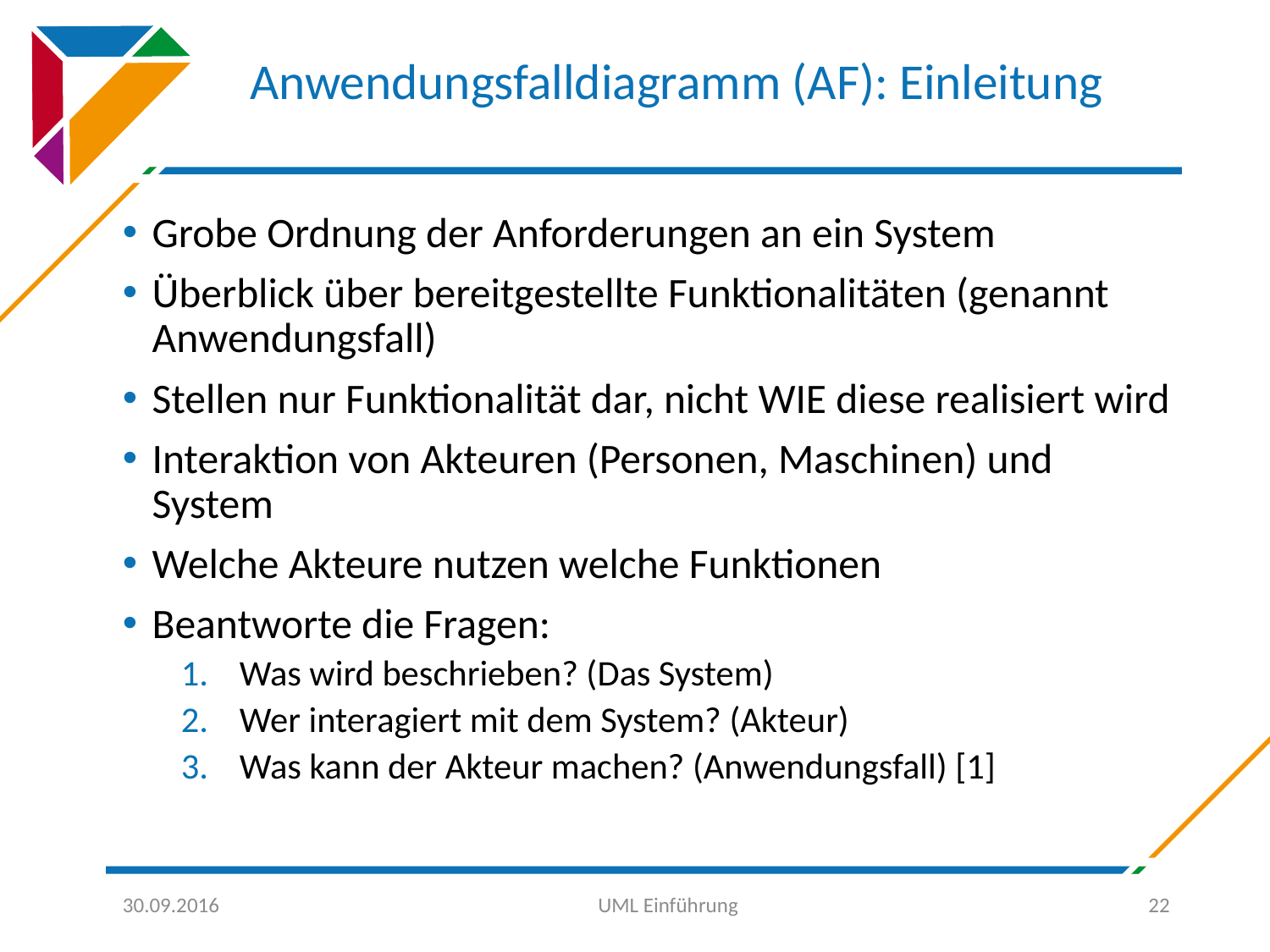

# Anwendungsfalldiagramm (AF): Einleitung
Grobe Ordnung der Anforderungen an ein System
Überblick über bereitgestellte Funktionalitäten (genannt Anwendungsfall)
Stellen nur Funktionalität dar, nicht WIE diese realisiert wird
Interaktion von Akteuren (Personen, Maschinen) und System
Welche Akteure nutzen welche Funktionen
Beantworte die Fragen:
Was wird beschrieben? (Das System)
Wer interagiert mit dem System? (Akteur)
Was kann der Akteur machen? (Anwendungsfall) [1]
30.09.2016
UML Einführung
22